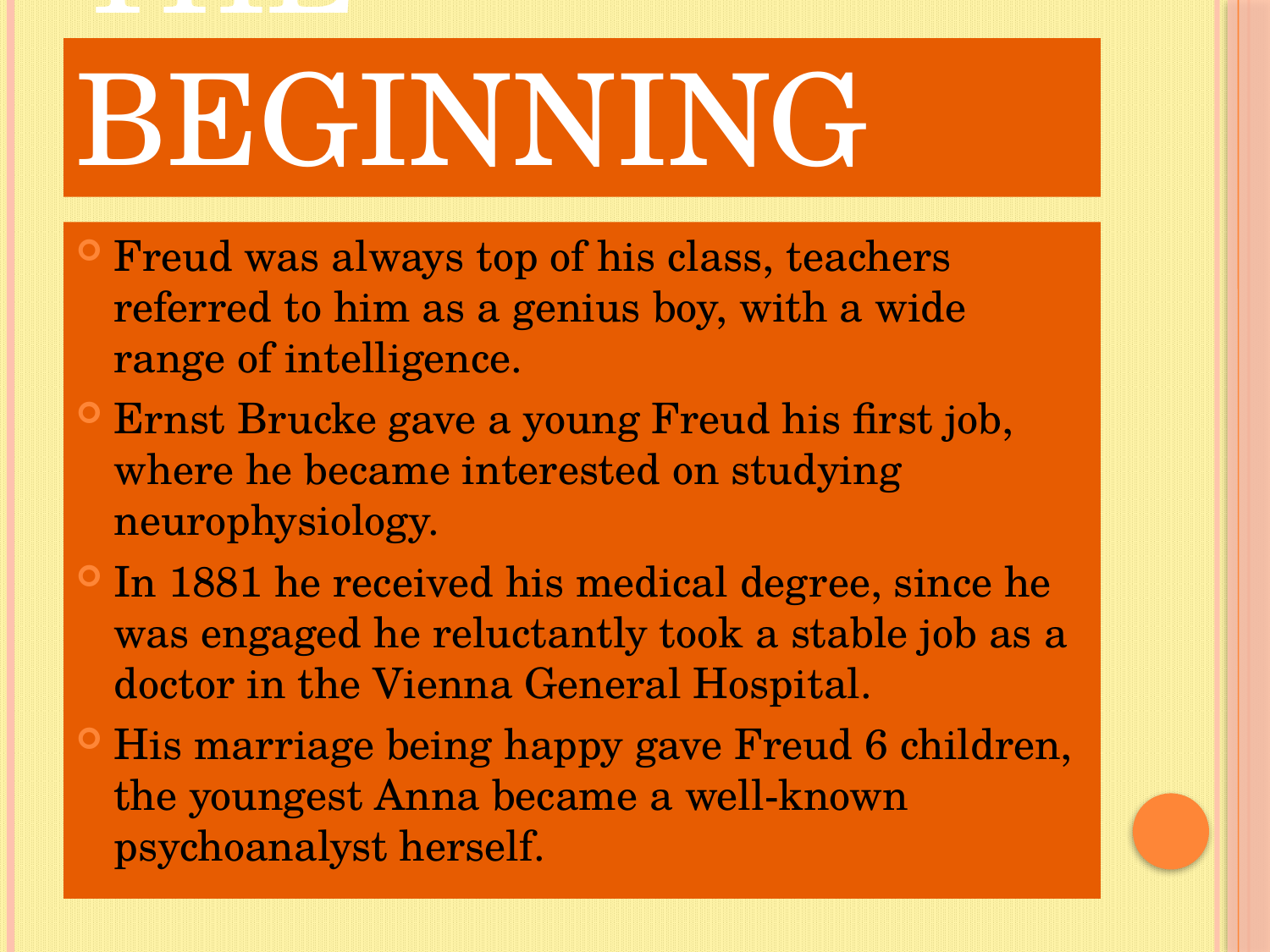

# The Beginning
Freud was always top of his class, teachers referred to him as a genius boy, with a wide range of intelligence.
Ernst Brucke gave a young Freud his first job, where he became interested on studying neurophysiology.
In 1881 he received his medical degree, since he was engaged he reluctantly took a stable job as a doctor in the Vienna General Hospital.
His marriage being happy gave Freud 6 children, the youngest Anna became a well-known psychoanalyst herself.